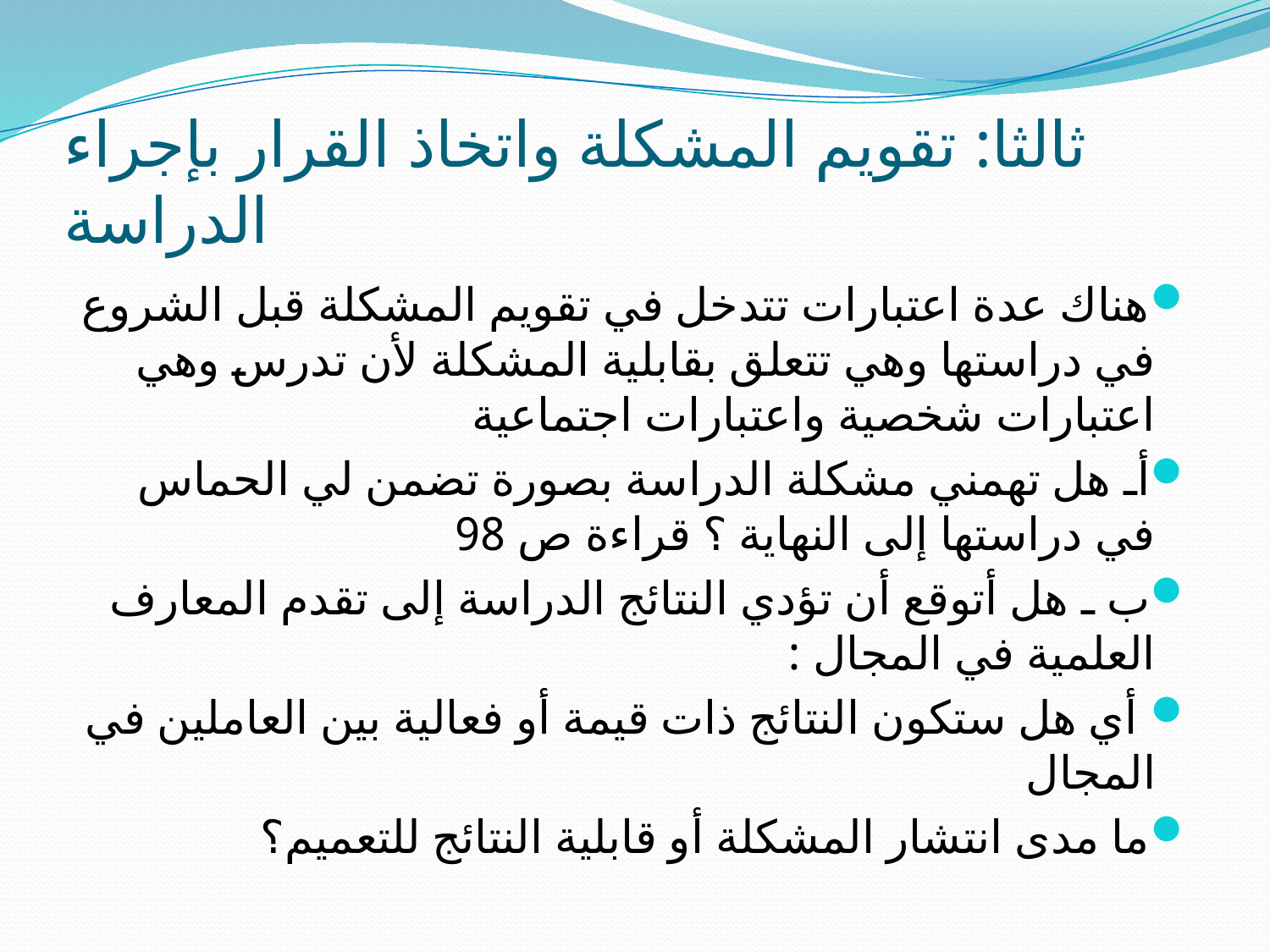

# ثالثا: تقويم المشكلة واتخاذ القرار بإجراء الدراسة
هناك عدة اعتبارات تتدخل في تقويم المشكلة قبل الشروع في دراستها وهي تتعلق بقابلية المشكلة لأن تدرس وهي اعتبارات شخصية واعتبارات اجتماعية
أـ هل تهمني مشكلة الدراسة بصورة تضمن لي الحماس في دراستها إلى النهاية ؟ قراءة ص 98
ب ـ هل أتوقع أن تؤدي النتائج الدراسة إلى تقدم المعارف العلمية في المجال :
 أي هل ستكون النتائج ذات قيمة أو فعالية بين العاملين في المجال
ما مدى انتشار المشكلة أو قابلية النتائج للتعميم؟